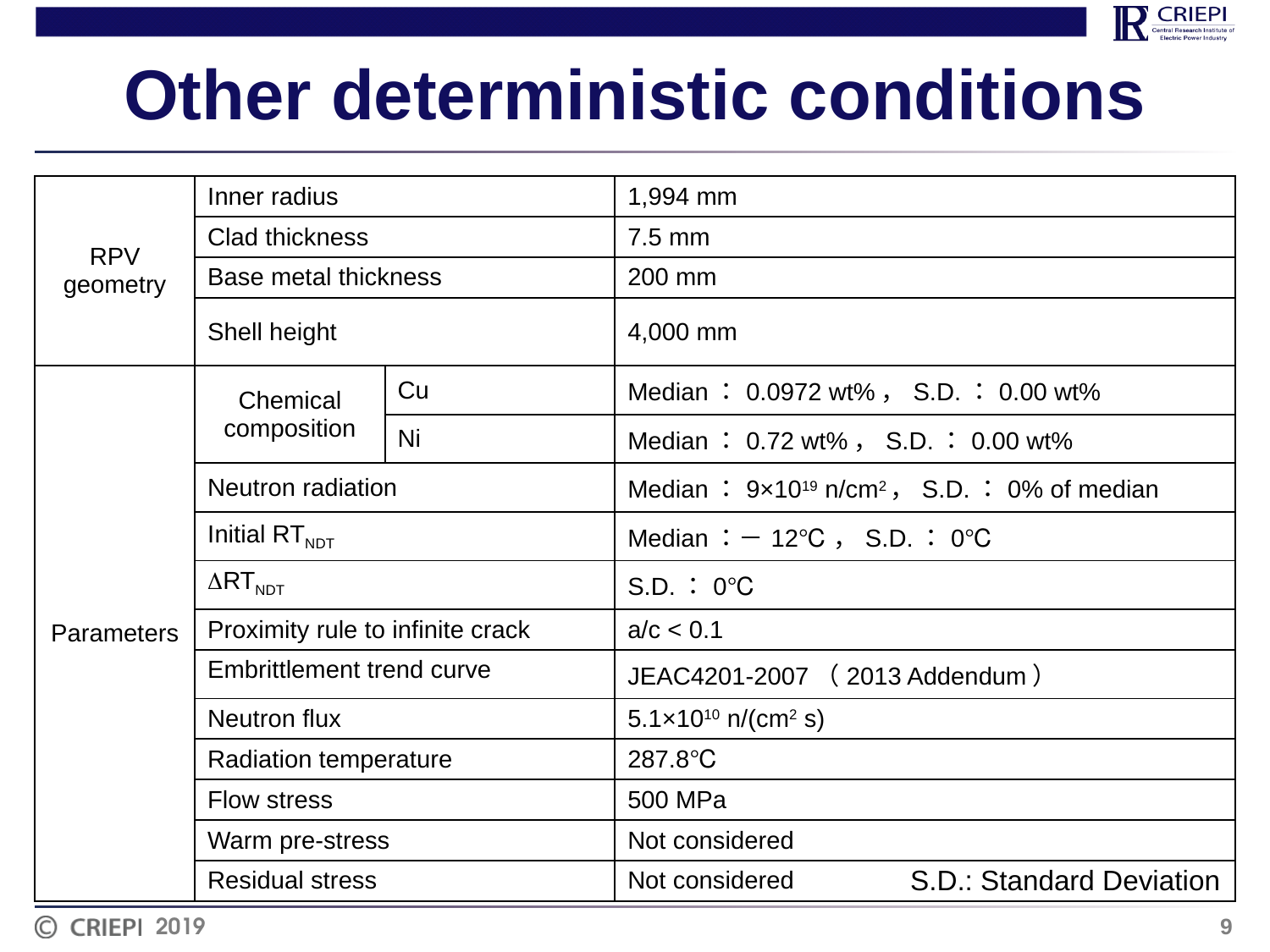

# Other deterministic conditions
| RPV geometry | Inner radius |  | 1,994 mm |
| --- | --- | --- | --- |
|  | Clad thickness |  | 7.5 mm |
|  | Base metal thickness |  | 200 mm |
|  | Shell height |  | 4,000 mm |
| Parameters | Chemical composition | Cu | Median：0.0972 wt%，S.D.：0.00 wt% |
|  |  | Ni | Median：0.72 wt%，S.D.：0.00 wt% |
|  | Neutron radiation |  | Median：9×1019 n/cm2，S.D.：0% of median |
|  | Initial RTNDT |  | Median：－12℃，S.D.：0℃ |
|  | ΔRTNDT |  | S.D.：0℃ |
|  | Proximity rule to infinite crack |  | a/c < 0.1 |
|  | Embrittlement trend curve |  | JEAC4201-2007（2013 Addendum） |
|  | Neutron flux |  | 5.1×1010 n/(cm2 s) |
|  | Radiation temperature |  | 287.8℃ |
|  | Flow stress |  | 500 MPa |
|  | Warm pre-stress |  | Not considered |
|  | Residual stress |  | Not considered |
S.D.: Standard Deviation
9
2019